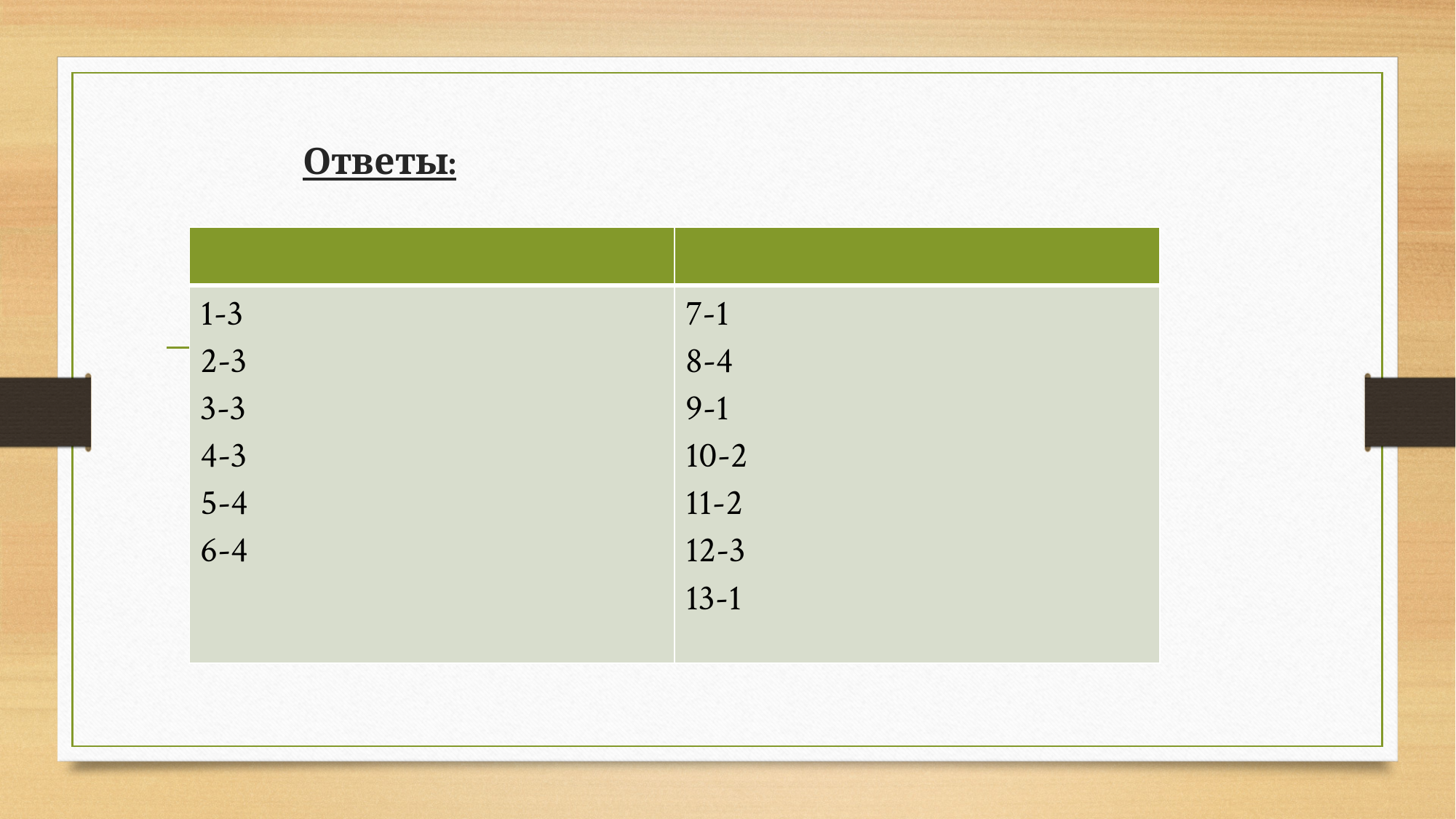

# Ответы:
|  |  |
| --- | --- |
| 1-3 2-3 3-3 4-3 5-4 6-4 | 7-1 8-4 9-1 10-2 11-2 12-3 13-1 |